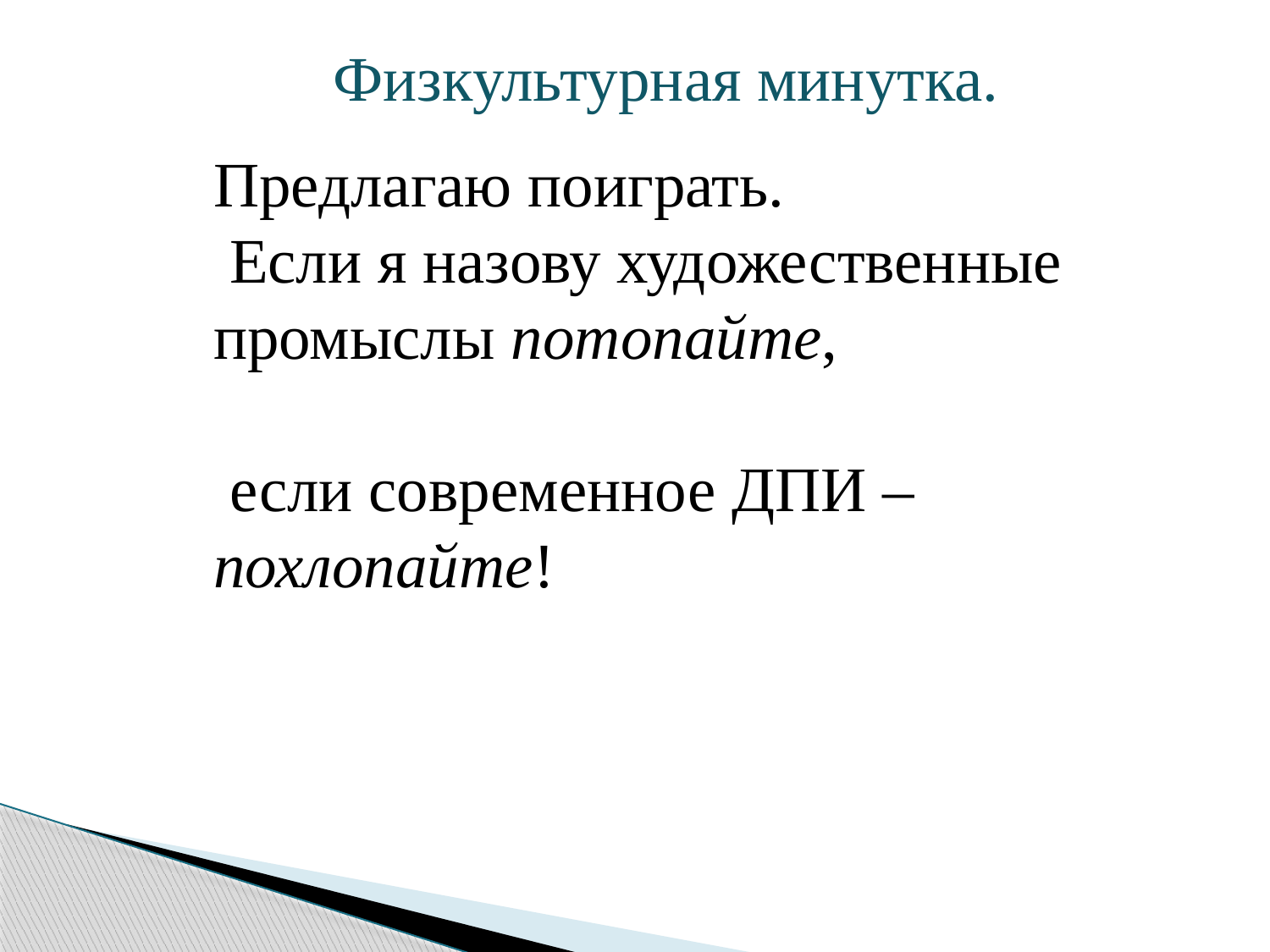

Физкультурная минутка.
Предлагаю поиграть.
 Если я назову художественные промыслы потопайте,

 если современное ДПИ – похлопайте!